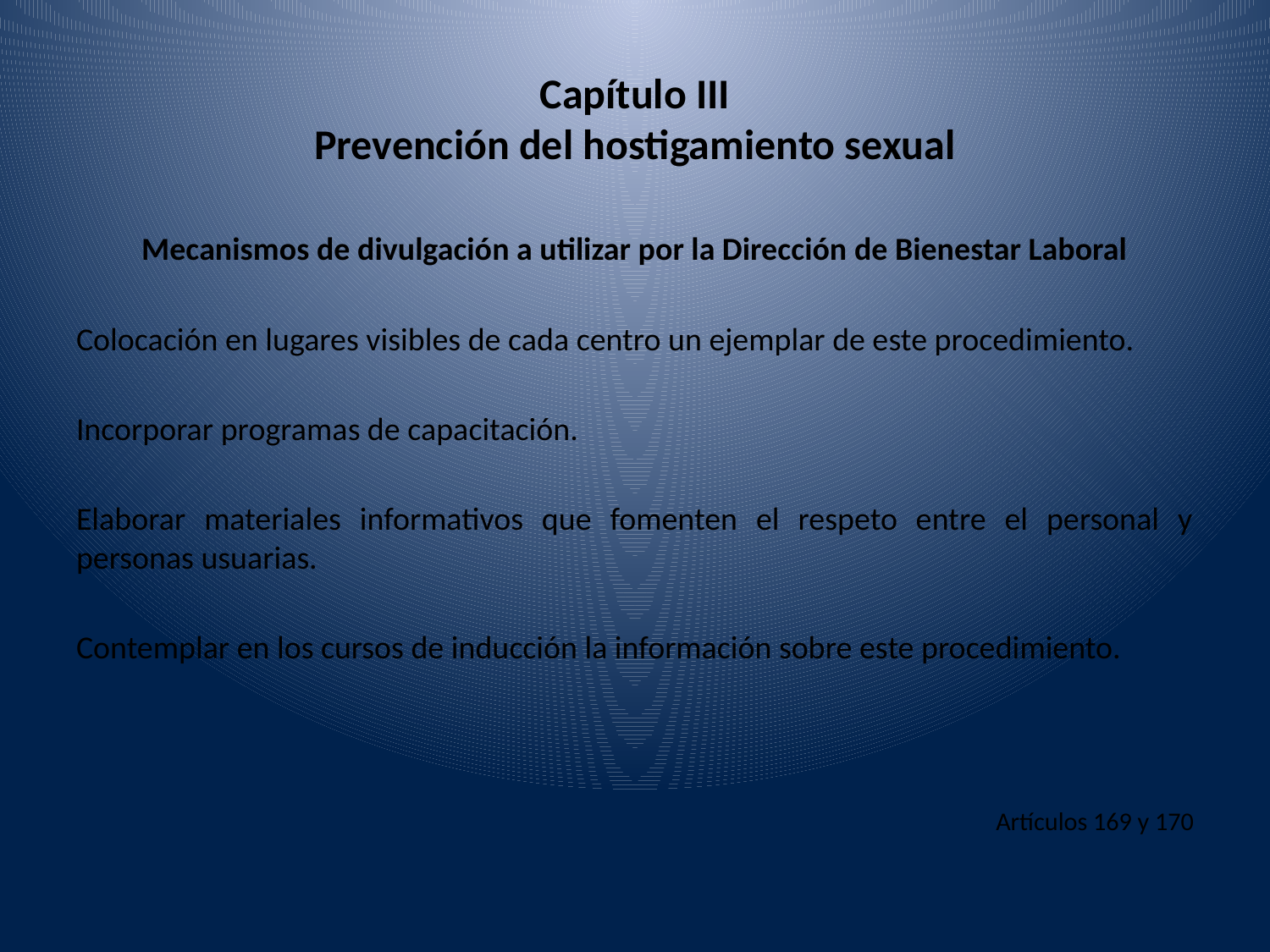

# Capítulo III Prevención del hostigamiento sexual
Mecanismos de divulgación a utilizar por la Dirección de Bienestar Laboral

Colocación en lugares visibles de cada centro un ejemplar de este procedimiento.

Incorporar programas de capacitación.

Elaborar materiales informativos que fomenten el respeto entre el personal y personas usuarias.

Contemplar en los cursos de inducción la información sobre este procedimiento.

Artículos 169 y 170